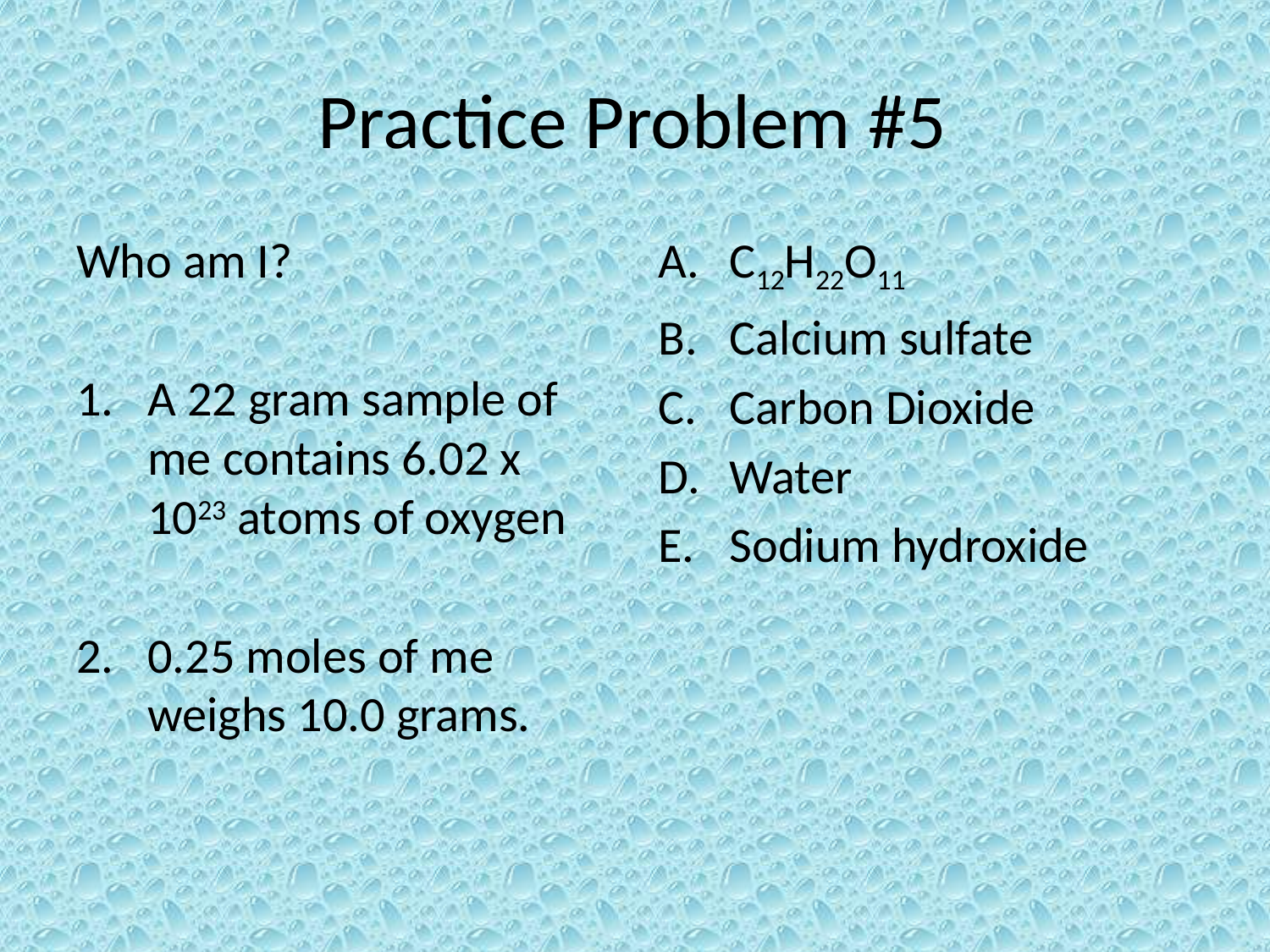

# Practice Problem #5
Who am I?

A 22 gram sample of me contains 6.02 x 1023 atoms of oxygen

0.25 moles of me weighs 10.0 grams.
C12H22O11
Calcium sulfate
Carbon Dioxide
Water
Sodium hydroxide